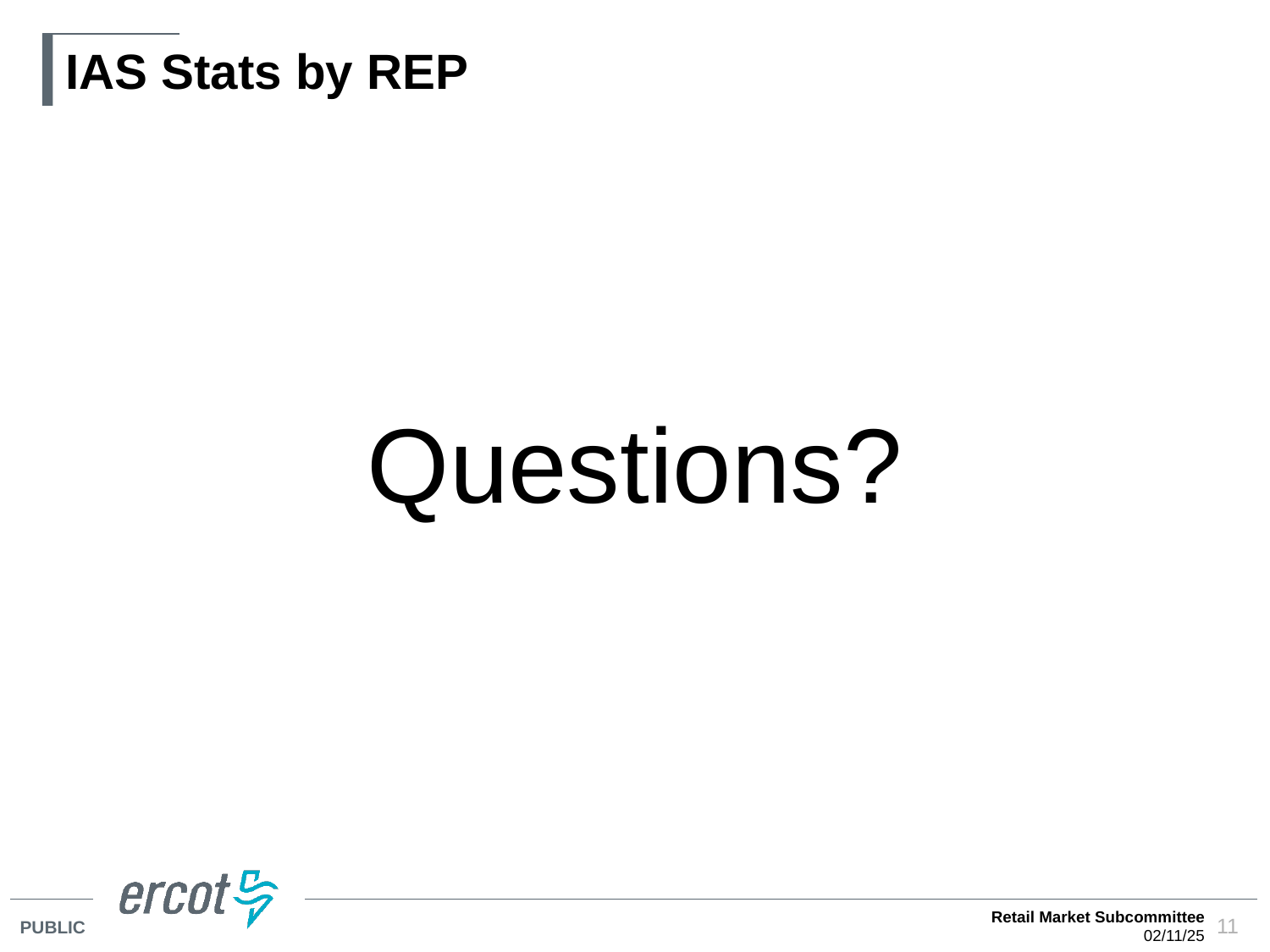

# IAS Stats by REP

Questions?

Retail Market Subcommittee
02/11/25
11